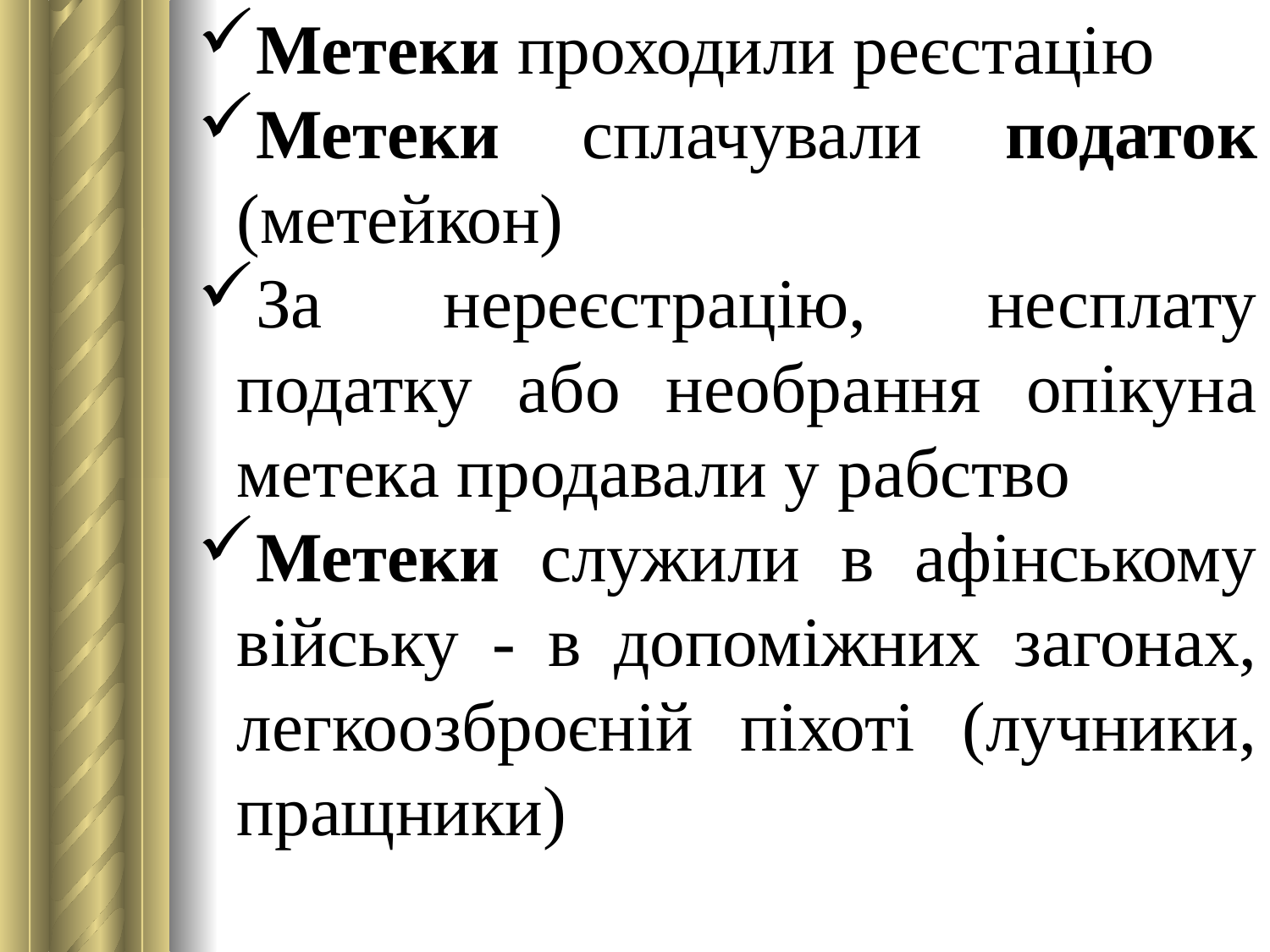

Метеки проходили реєстацію
Метеки сплачували податок (метейкон)
За нереєстрацію, несплату податку або необрання опікуна метека продавали у рабство
Метеки служили в афінському війську - в допо­міжних загонах, легкоозброєній піхоті (лучники, пращники)